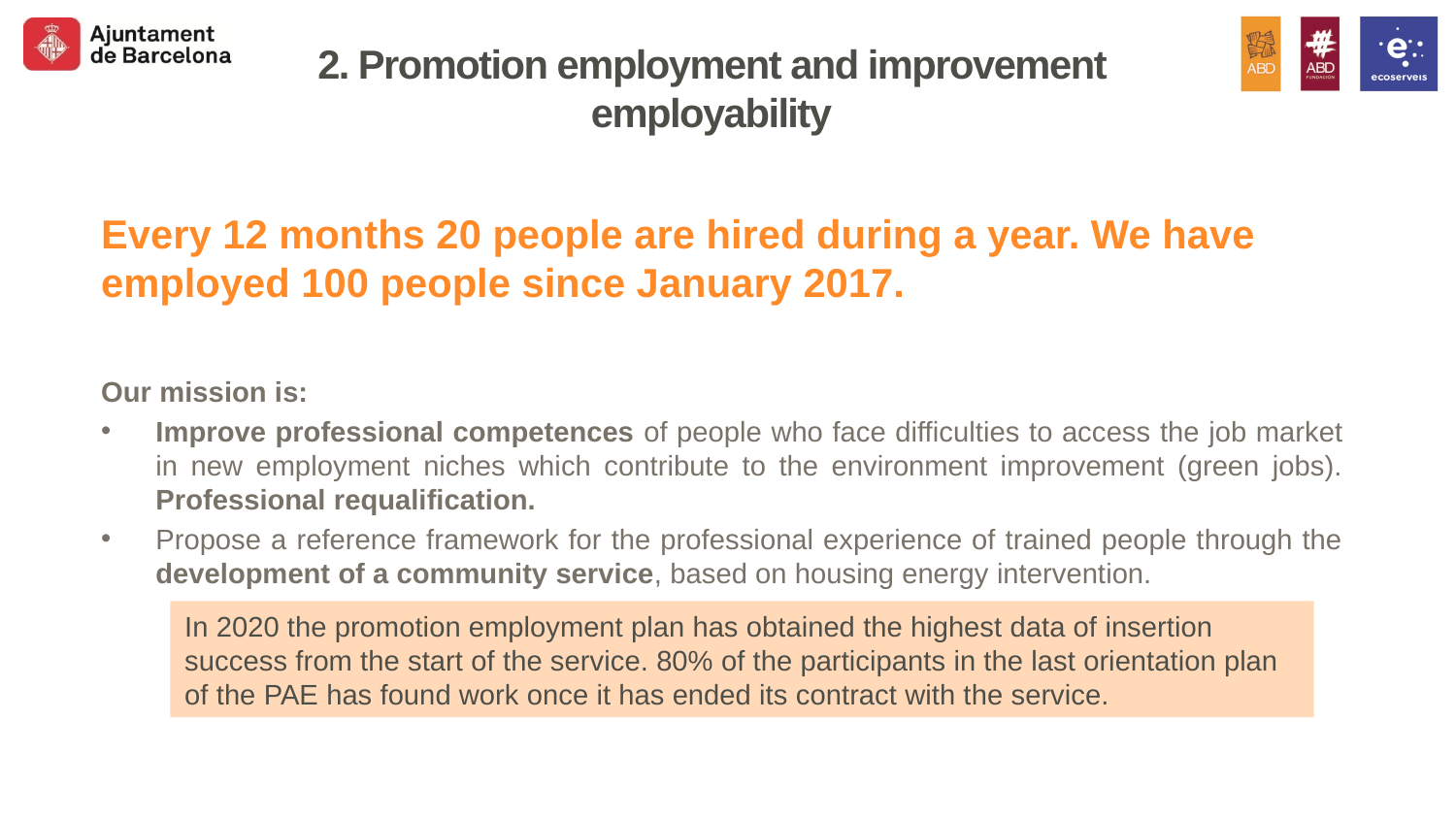

2. Promotion employment and improvement employability

# Every 12 months 20 people are hired during a year. We have employed 100 people since January 2017.
Our mission is:
Improve professional competences of people who face difficulties to access the job market in new employment niches which contribute to the environment improvement (green jobs). Professional requalification.
Propose a reference framework for the professional experience of trained people through the development of a community service, based on housing energy intervention.
In 2020 the promotion employment plan has obtained the highest data of insertion success from the start of the service. 80% of the participants in the last orientation plan of the PAE has found work once it has ended its contract with the service.